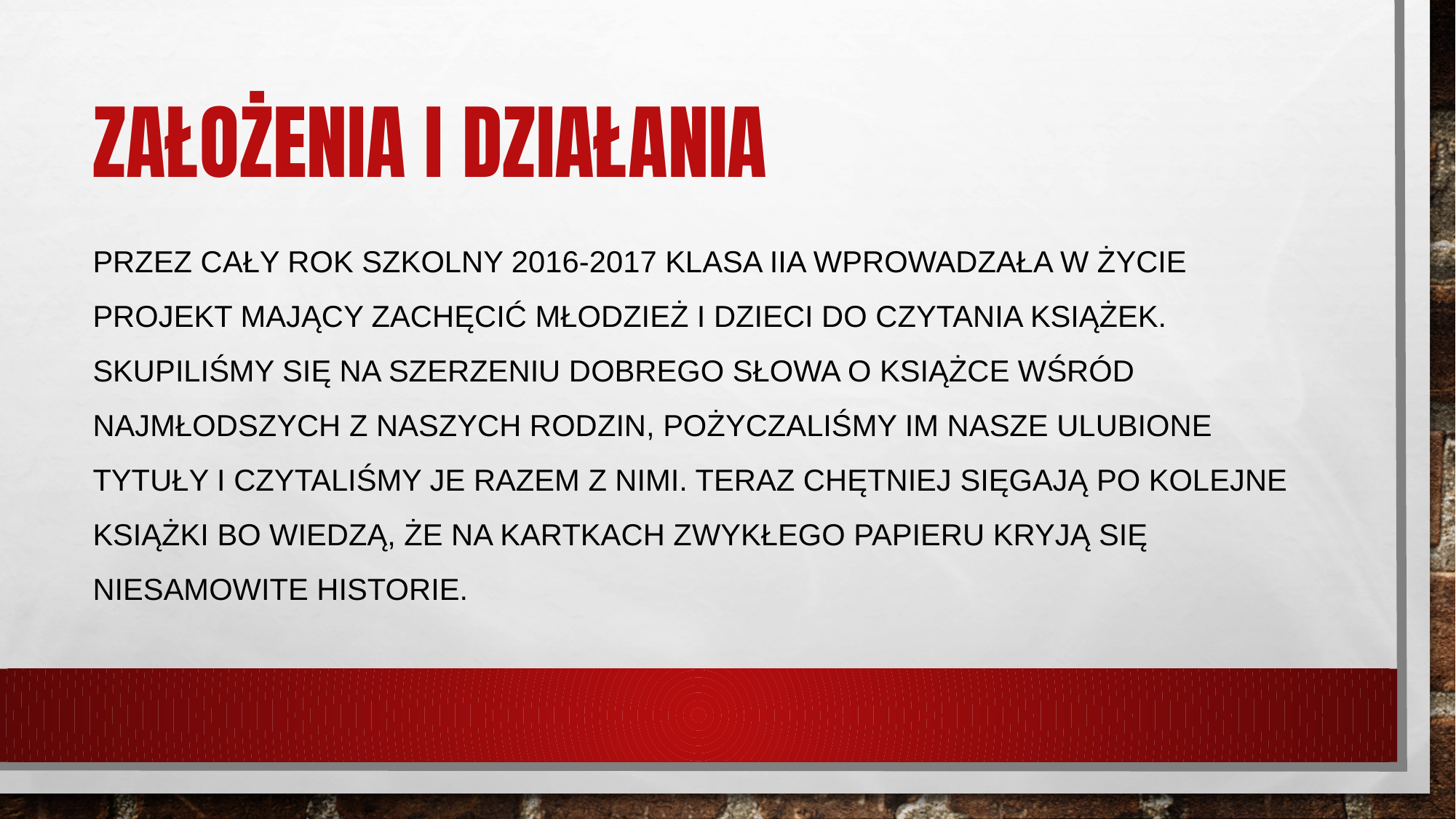

# Założenia i działania
Przez cały rok szkolny 2016-2017 klasa IIA wprowadzała w życie projekt mający zachęcić młodzież i dzieci do czytania książek. Skupiliśmy się na szerzeniu dobrego słowa o książce wśród najmłodszych z naszych rodzin, pożyczaliśmy im nasze ulubione tytuły i czytaliśmy je razem z nimi. Teraz chętniej sięgają po kolejne książki bo wiedzą, że na kartkach zwykłego papieru kryją się niesamowite historie.